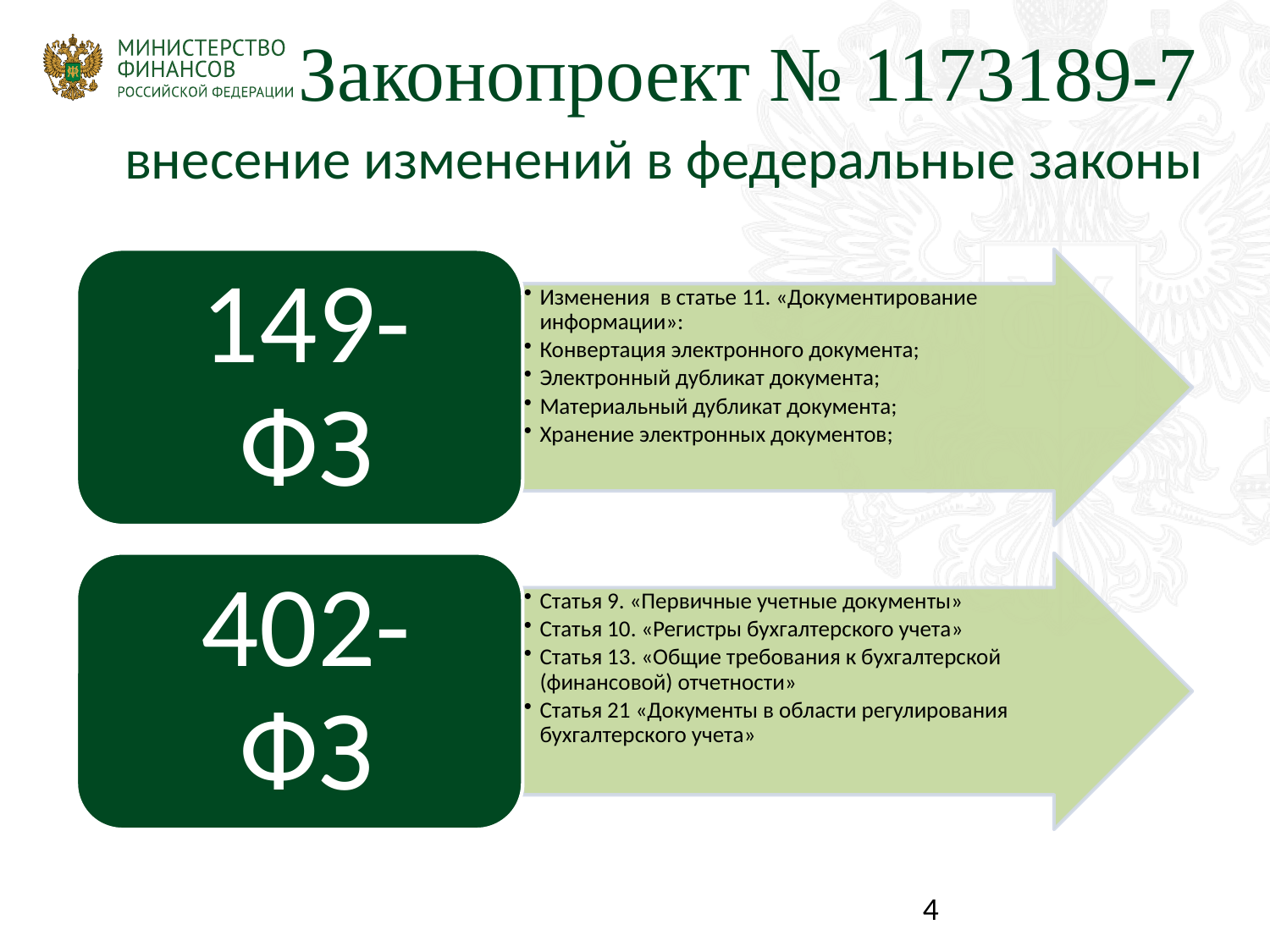

# Законопроект № 1173189-7
внесение изменений в федеральные законы
Изменения  в статье 11. «Документирование информации»:
Конвертация электронного документа;
Электронный дубликат документа;
Материальный дубликат документа;
Хранение электронных документов;
149-ФЗ
Статья 9. «Первичные учетные документы»
Статья 10. «Регистры бухгалтерского учета»
Статья 13. «Общие требования к бухгалтерской (финансовой) отчетности»
Статья 21 «Документы в области регулирования бухгалтерского учета»

402-ФЗ
4